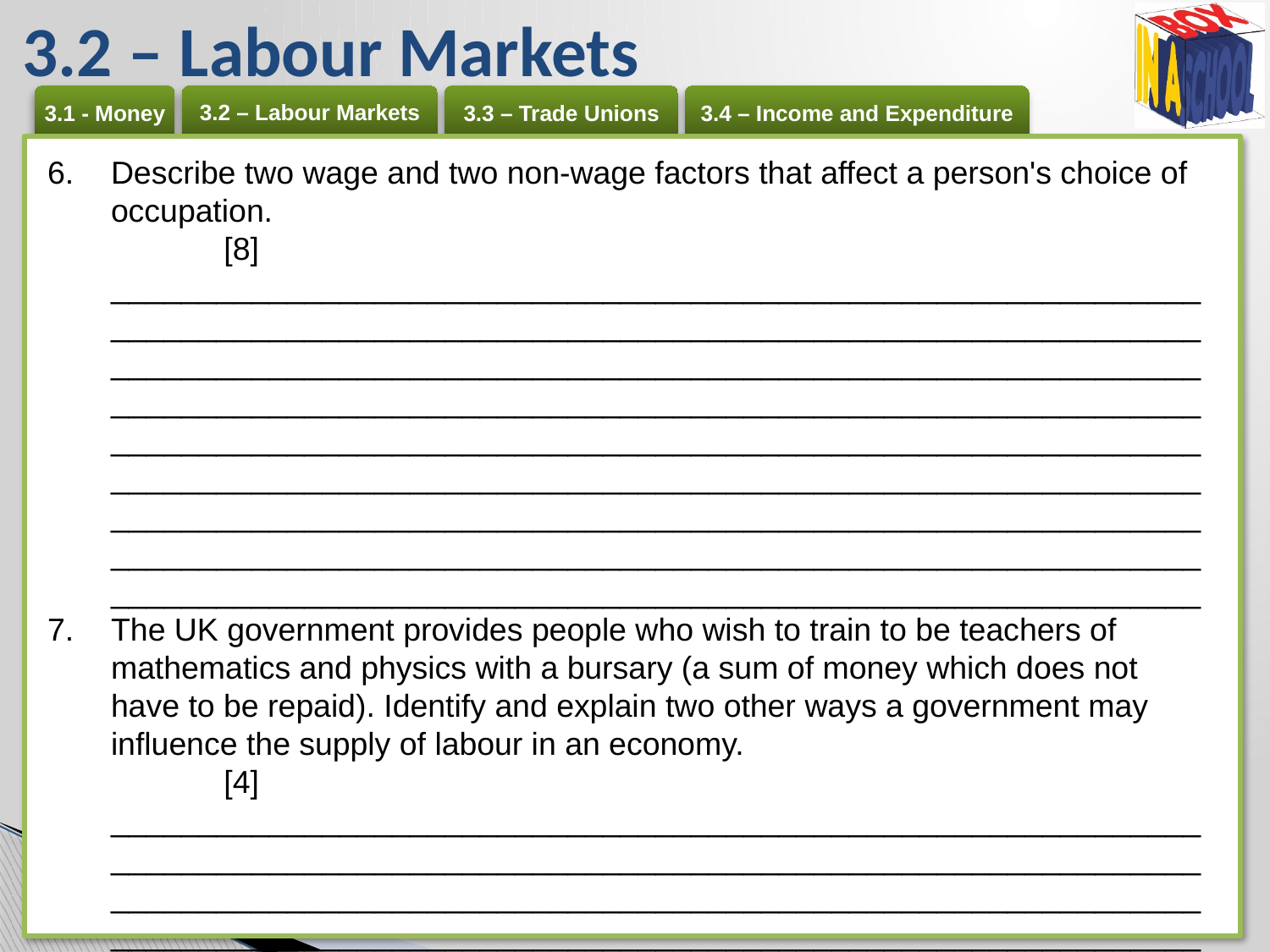

# 3.2 – Labour Markets
Describe two wage and two non-wage factors that affect a person's choice of occupation. 	[8]
______________________________________________________________________________________________________________________________________________________________________________________________________________________________________________________________________________________________________________________________________________________________________________________________________________________________________________________________________________________________________________________________________________________________________________
The UK government provides people who wish to train to be teachers of mathematics and physics with a bursary (a sum of money which does not have to be repaid). Identify and explain two other ways a government may influence the supply of labour in an economy. 	[4]
______________________________________________________________________________________________________________________________________________________________________________________________________________________________________________________________________________________________________________________